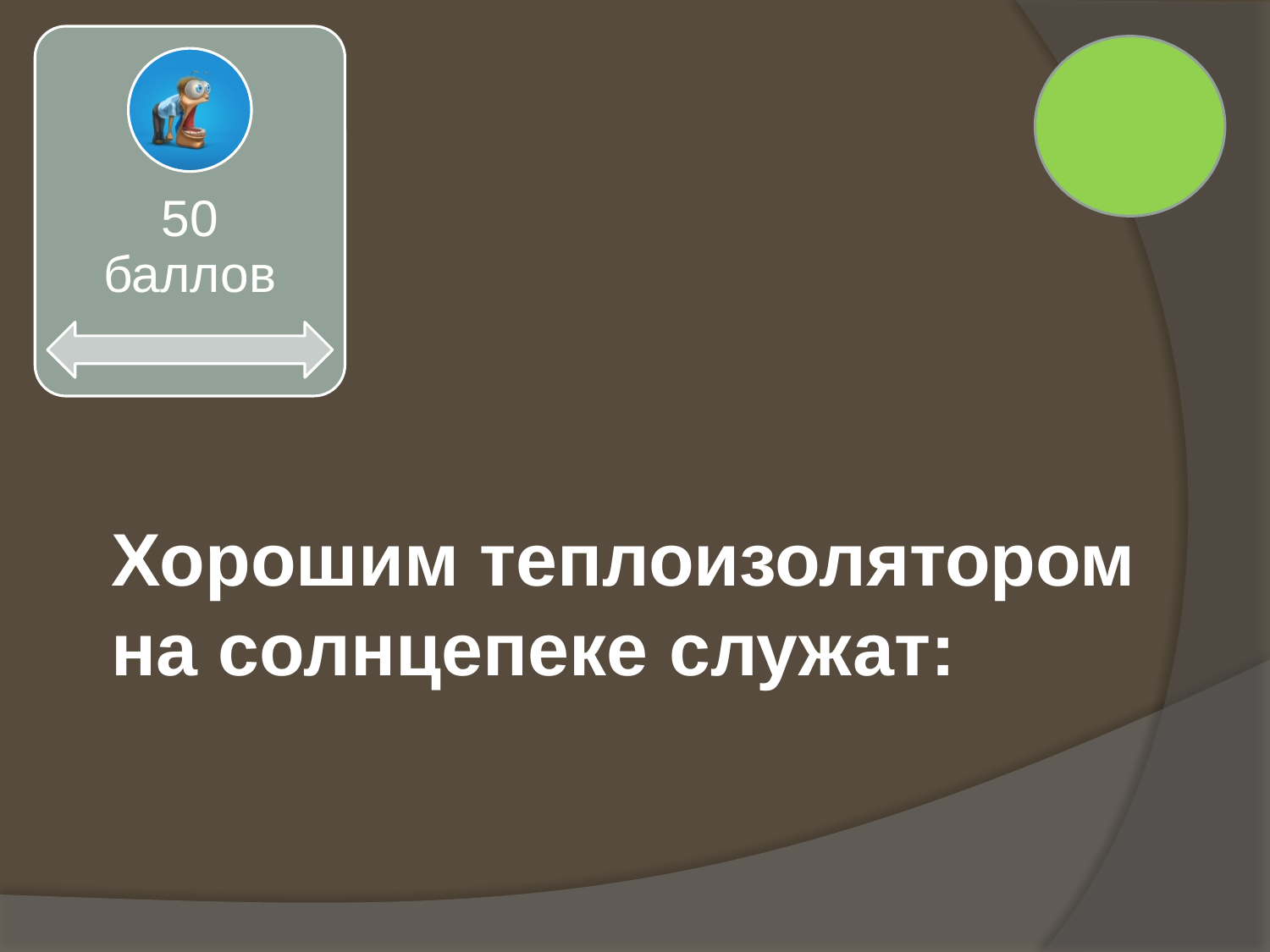

50 баллов

# Хорошим теплоизолятором на солнцепеке служат: